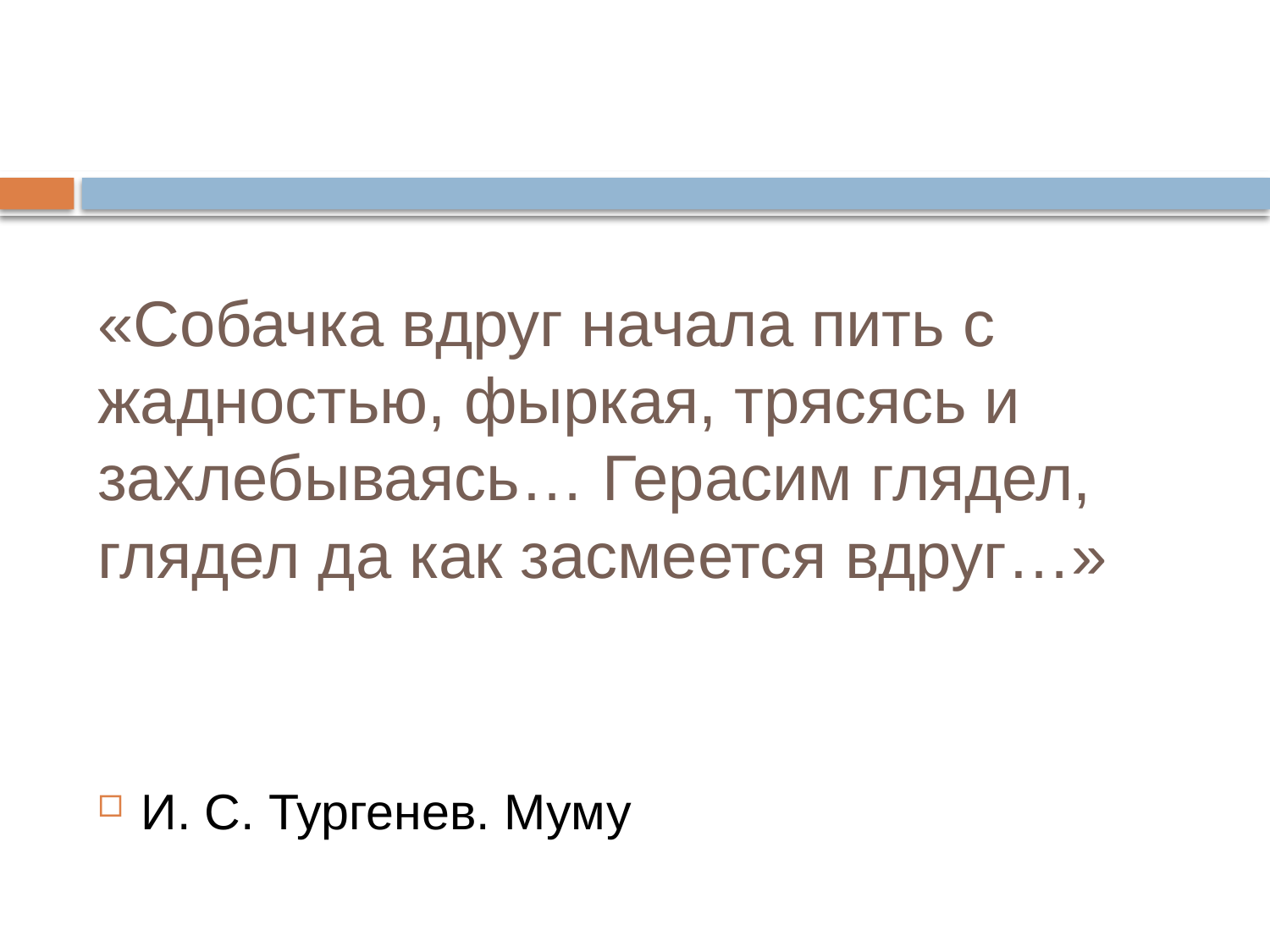

# «Собачка вдруг начала пить с жадностью, фыркая, трясясь и захлебываясь… Герасим глядел, глядел да как засмеется вдруг…»
И. С. Тургенев. Муму